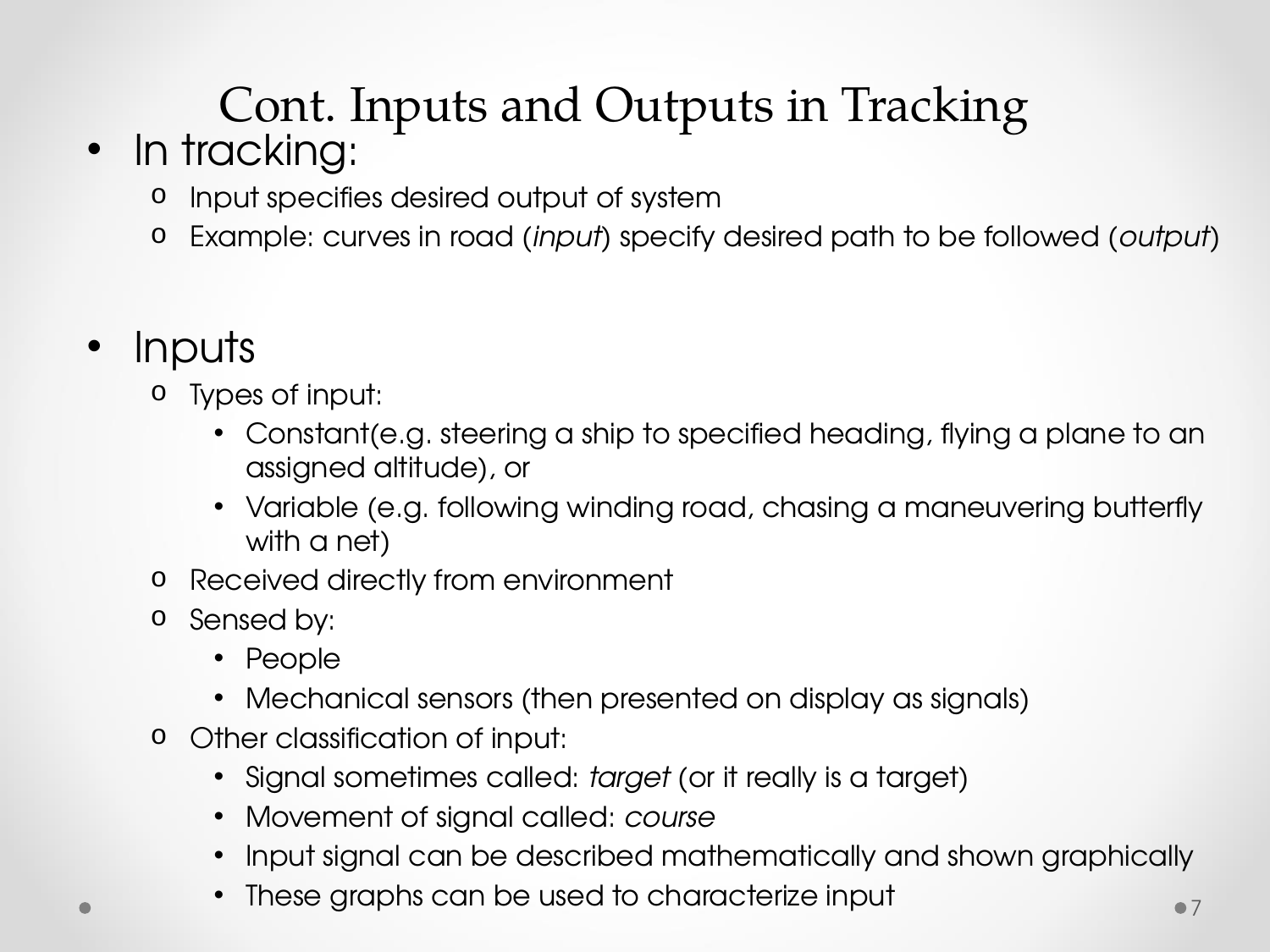

# Cont. Inputs and Outputs in Tracking

In tracking:
Input specifies desired output of system
Example: curves in road (input) specify desired path to be followed (output)

Inputs
Types of input:
Constant(e.g. steering a ship to specified heading, flying a plane to an assigned altitude), or
Variable (e.g. following winding road, chasing a maneuvering butterfly with a net)
Received directly from environment
Sensed by:
People
Mechanical sensors (then presented on display as signals)
Other classification of input:
Signal sometimes called: target (or it really is a target)
Movement of signal called: course
Input signal can be described mathematically and shown graphically
These graphs can be used to characterize input
7